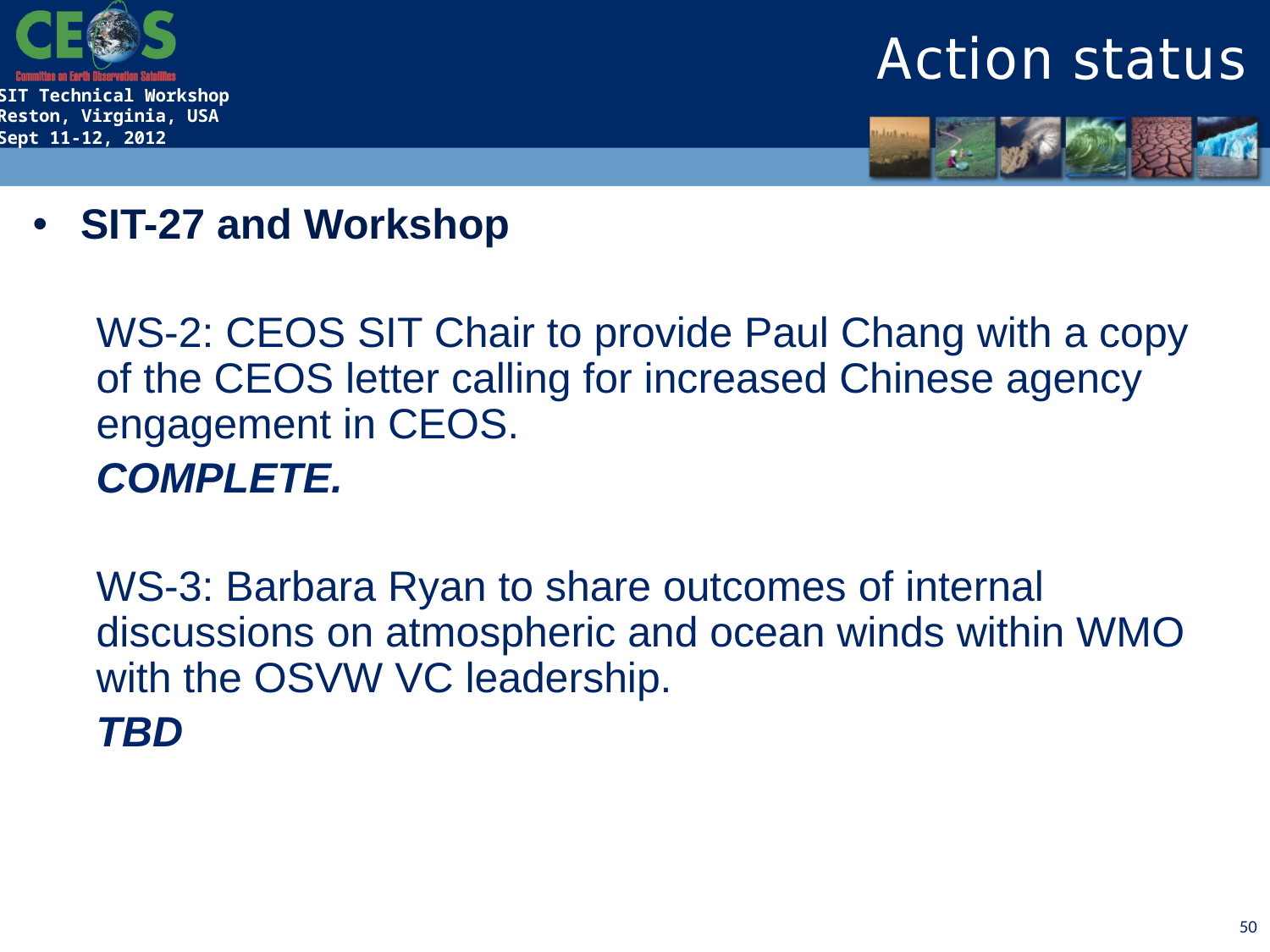

Action status
SIT-27 and Workshop

WS-2: CEOS SIT Chair to provide Paul Chang with a copy of the CEOS letter calling for increased Chinese agency engagement in CEOS.
COMPLETE.

WS-3: Barbara Ryan to share outcomes of internal discussions on atmospheric and ocean winds within WMO with the OSVW VC leadership.
TBD
50